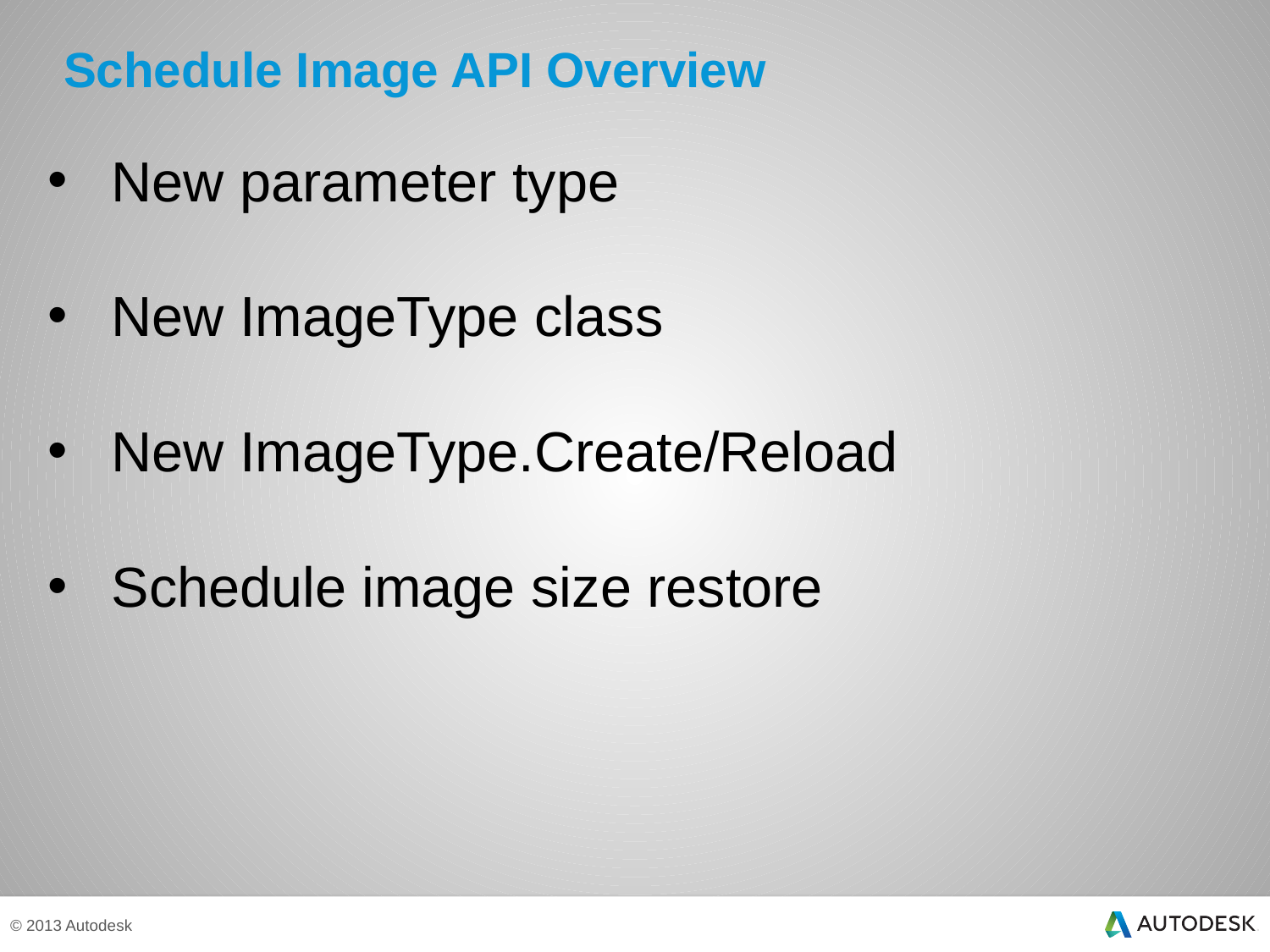

# Schedule Image API Overview
New parameter type

New ImageType class

New ImageType.Create/Reload

Schedule image size restore